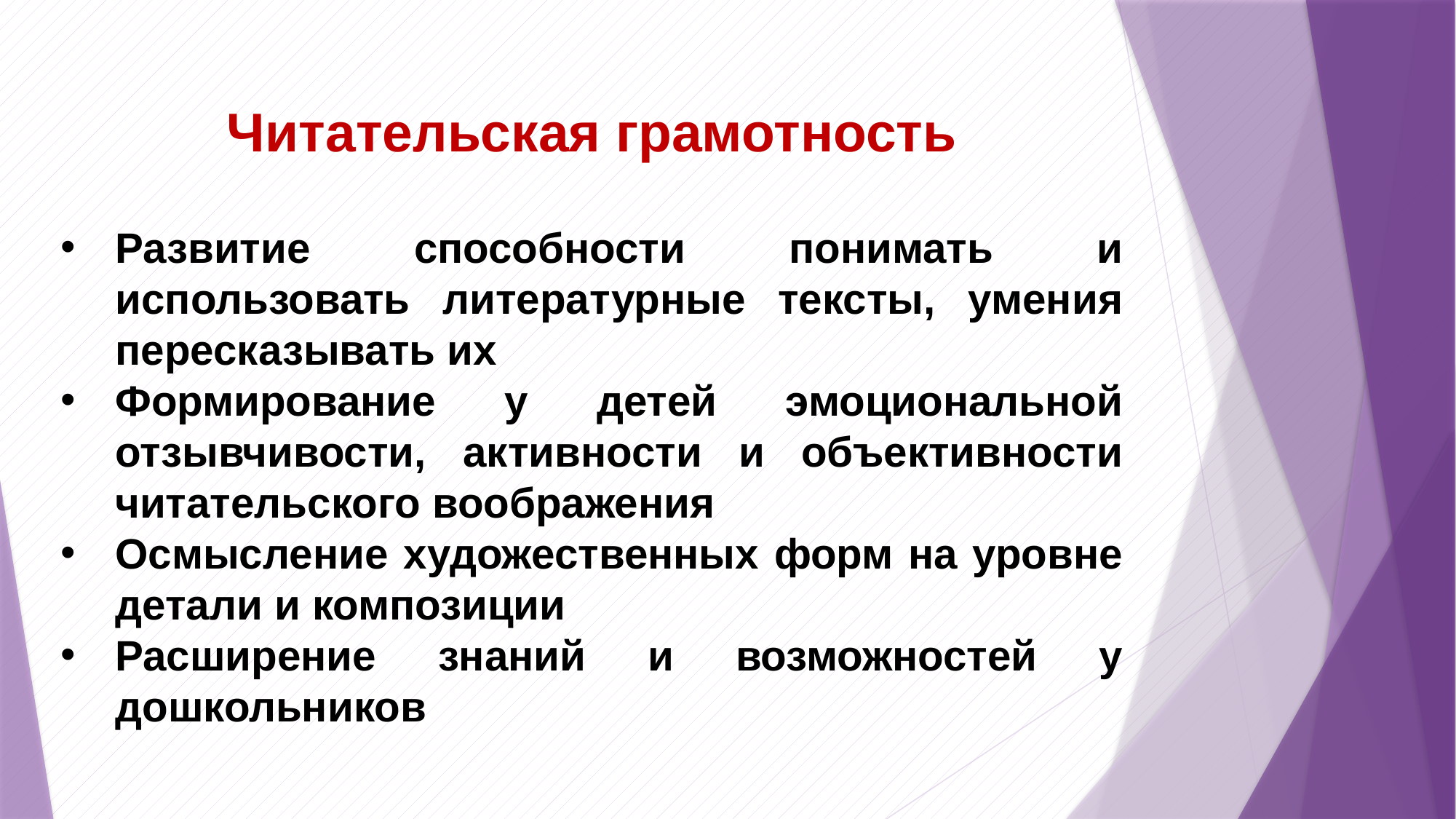

Читательская грамотность

Развитие способности понимать и использовать литературные тексты, умения пересказывать их
Формирование у детей эмоциональной отзывчивости, активности и объективности читательского воображения
Осмысление художественных форм на уровне детали и композиции
Расширение знаний и возможностей у дошкольников